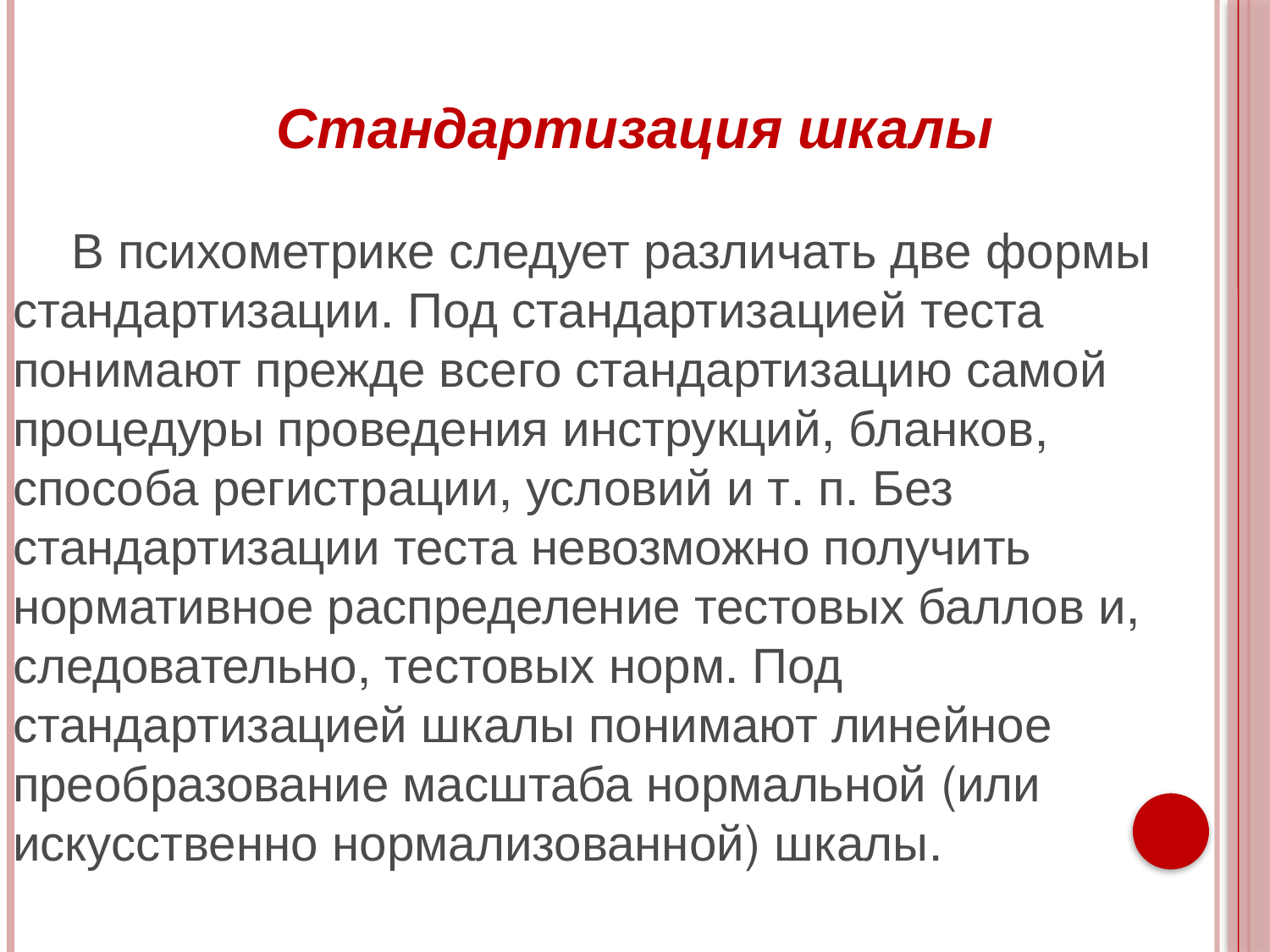

Стандартизация шкалы

     В психометрике следует различать две формы стандартизации. Под стандартизацией теста понимают прежде всего стандартизацию самой процедуры проведения инструкций, бланков,
способа регистрации, условий и т. п. Без стандартизации теста невозможно получить нормативное распределение тестовых баллов и, следовательно, тестовых норм. Под
стандартизацией шкалы понимают линейное преобразование масштаба нормальной (или искусственно нормализованной) шкалы.